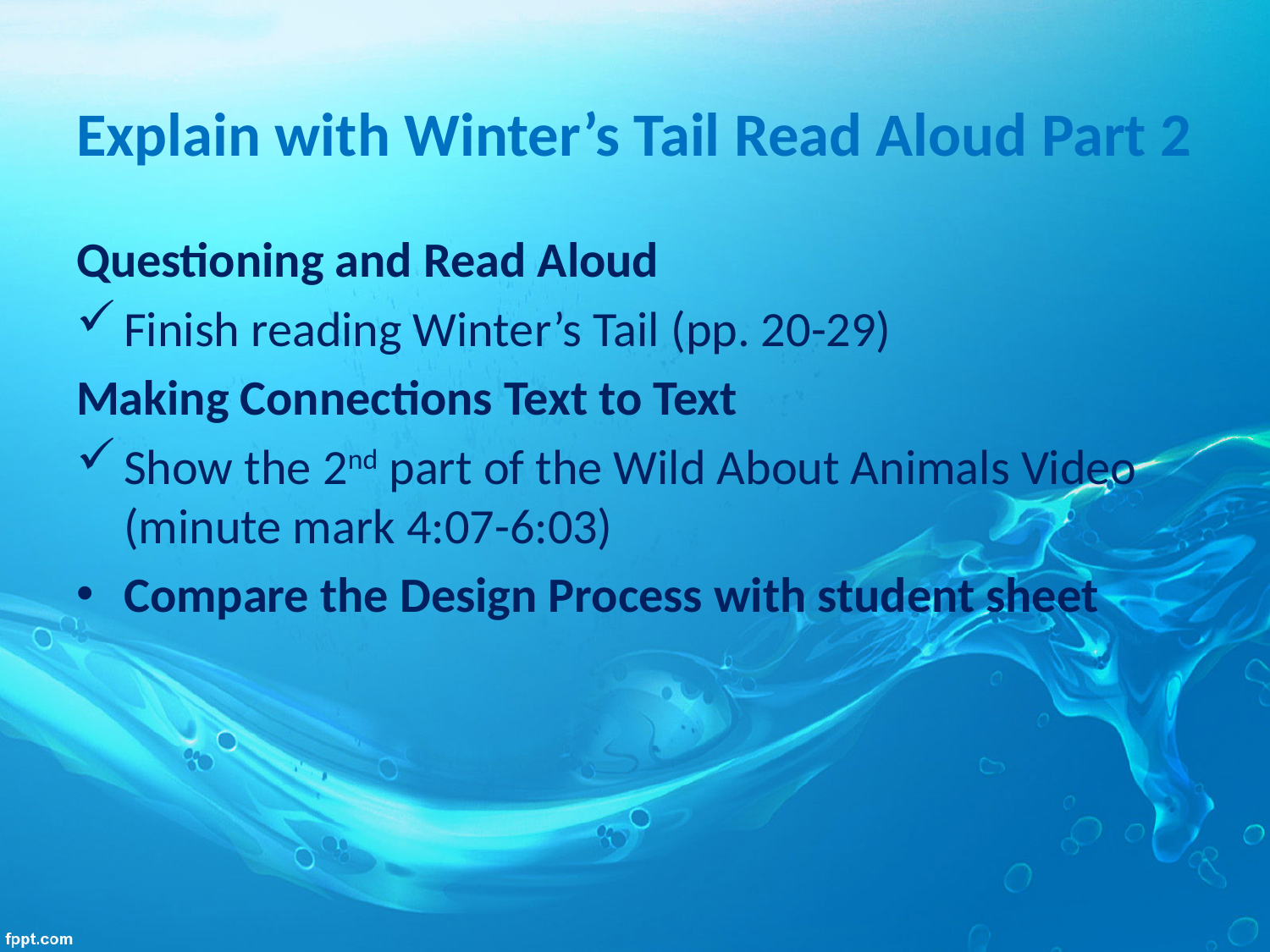

# Explain with Winter’s Tail Read Aloud Part 2
Questioning and Read Aloud
Finish reading Winter’s Tail (pp. 20-29)
Making Connections Text to Text
Show the 2nd part of the Wild About Animals Video (minute mark 4:07-6:03)
Compare the Design Process with student sheet